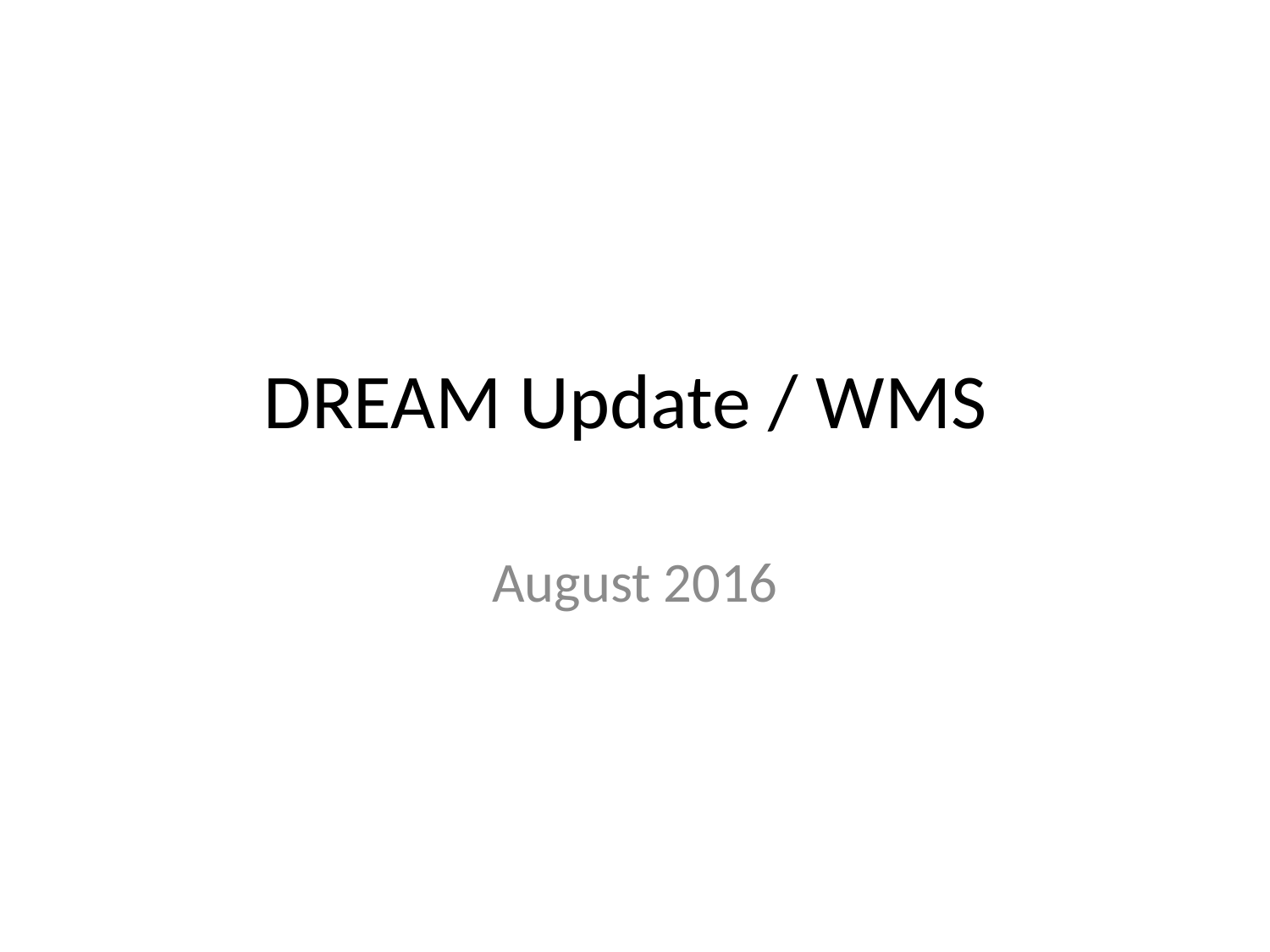

# DREAM Update / WMS
August 2016